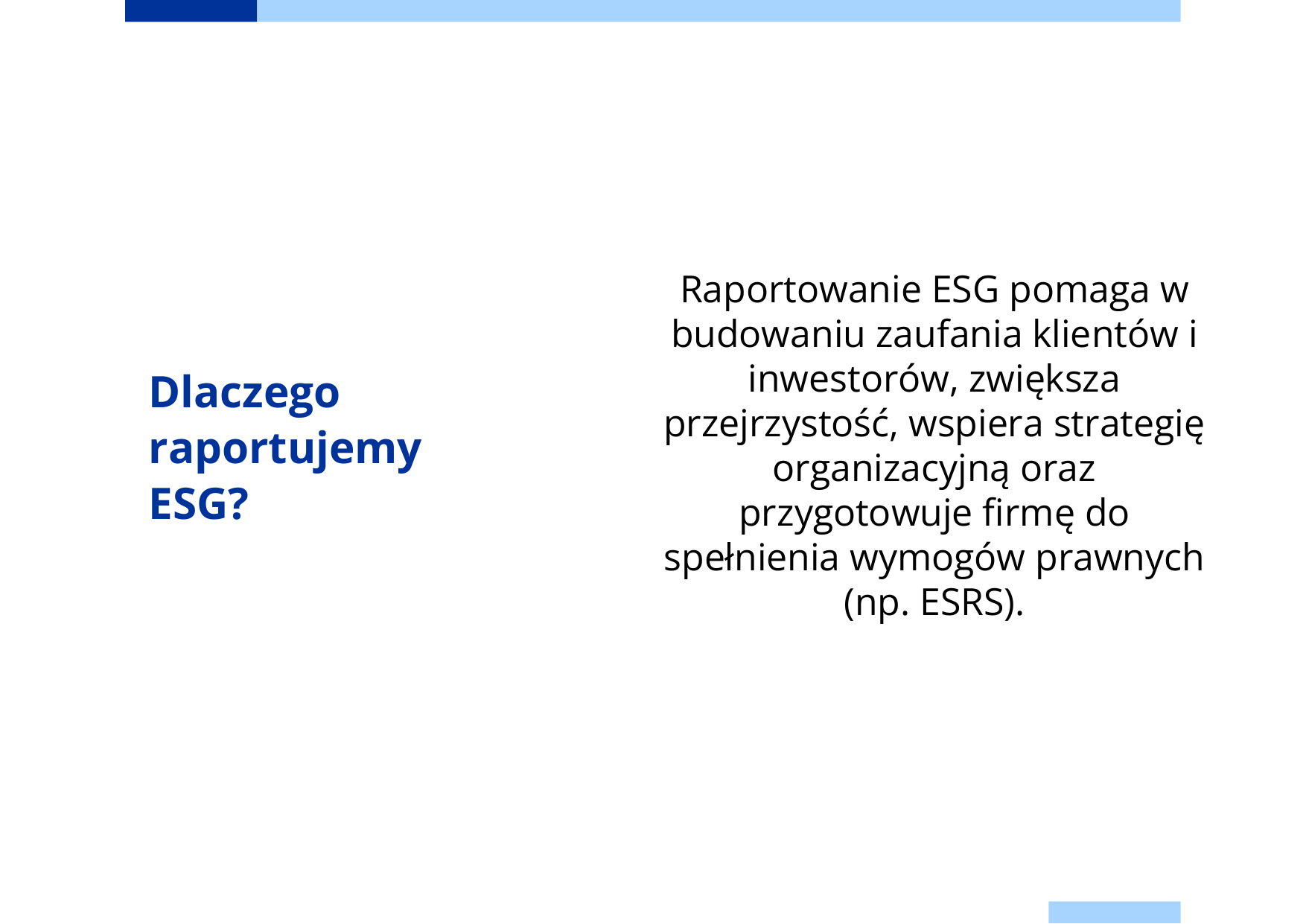

Raportowanie ESG pomaga w budowaniu zaufania klientów i inwestorów, zwiększa przejrzystość, wspiera strategię organizacyjną oraz przygotowuje firmę do spełnienia wymogów prawnych (np. ESRS).
# Dlaczego raportujemy ESG?